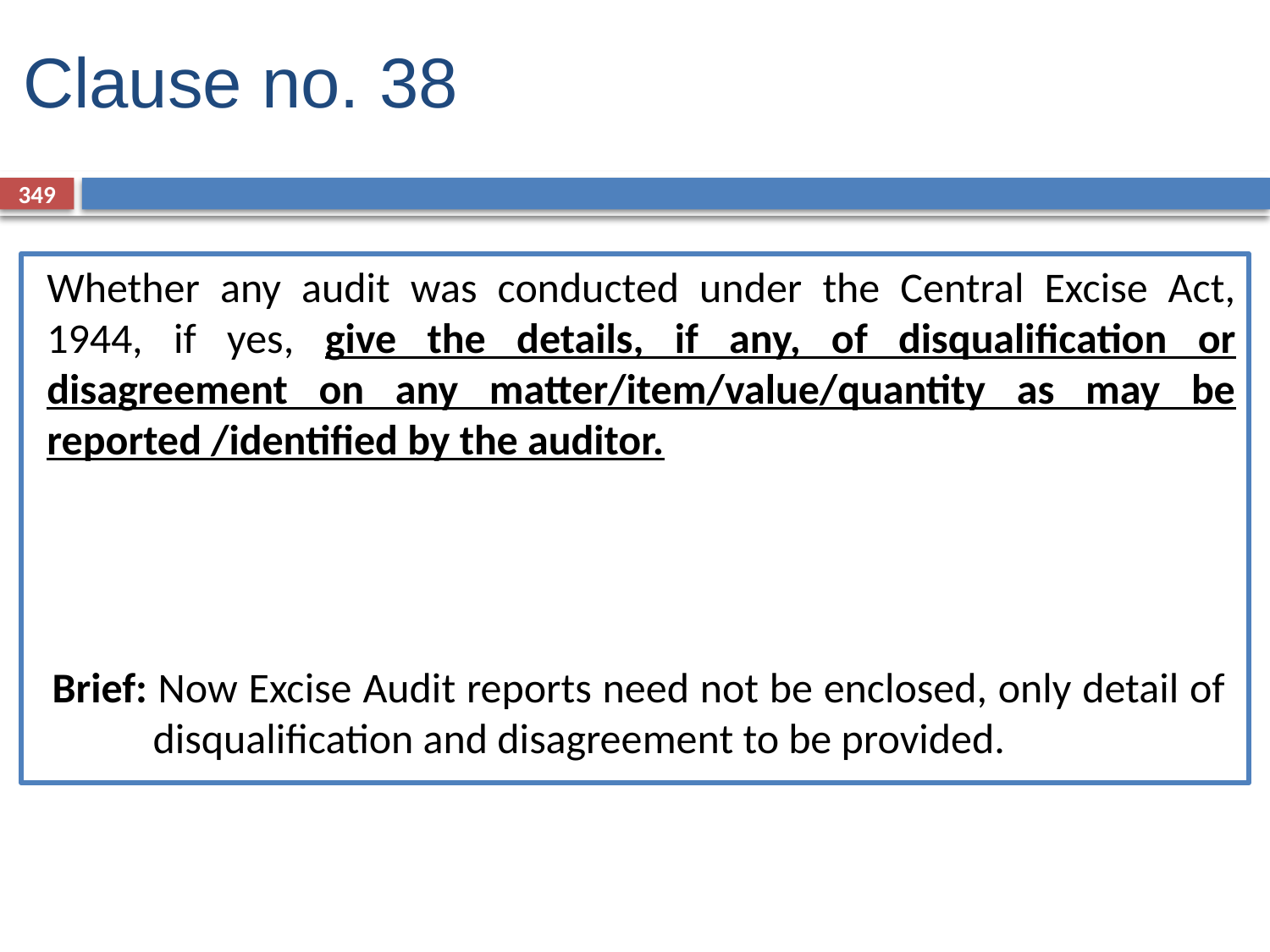

# Clause no. 38
349
Whether any audit was conducted under the Central Excise Act, 1944, if yes, give the details, if any, of disqualification or disagreement on any matter/item/value/quantity as may be reported /identified by the auditor.
Brief: Now Excise Audit reports need not be enclosed, only detail of disqualification and disagreement to be provided.